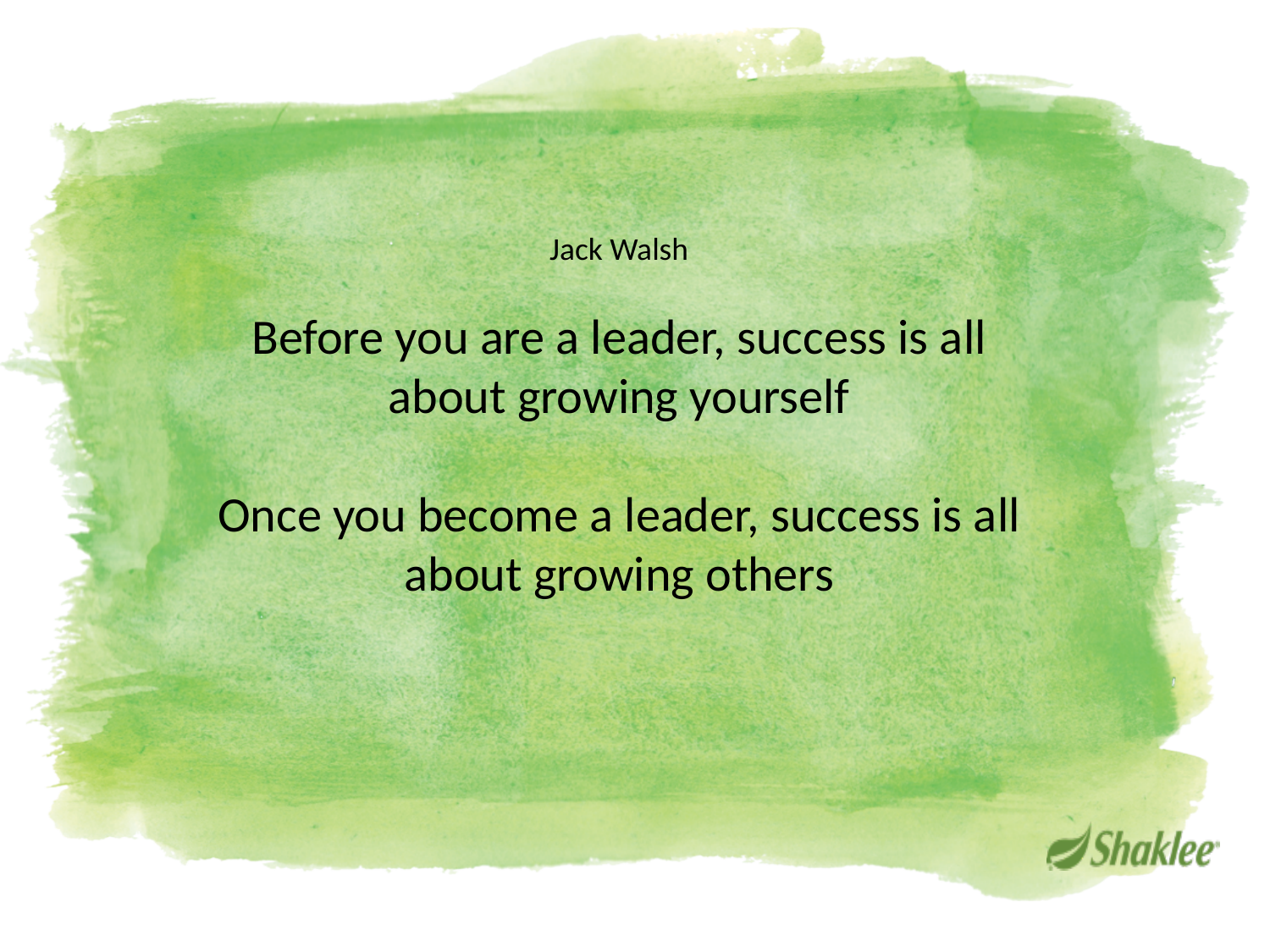

Jack Walsh

Before you are a leader, success is all about growing yourself

Once you become a leader, success is all about growing others